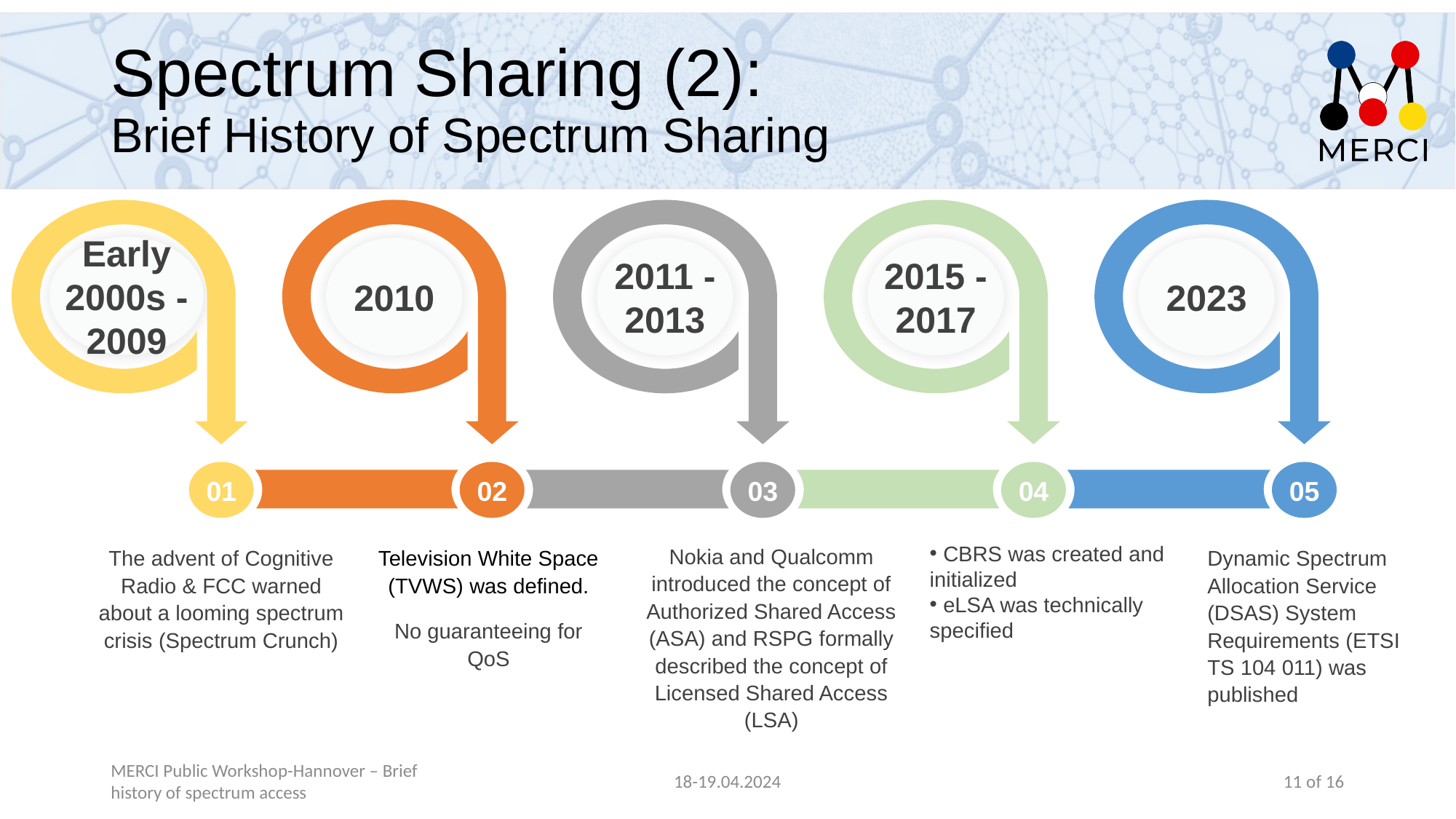

# Spectrum Sharing (2): Brief History of Spectrum Sharing

Early
2000s - 2009
2010
2011 - 2013
2015 - 2017
2023
01
02
03
04
05

Nokia and Qualcomm introduced the concept of Authorized Shared Access (ASA) and RSPG formally described the concept of Licensed Shared Access (LSA)
The advent of Cognitive Radio & FCC warned about a looming spectrum crisis (Spectrum Crunch)
Television White Space (TVWS) was defined.
No guaranteeing for QoS

Dynamic Spectrum Allocation Service (DSAS) System Requirements (ETSI TS 104 011) was published
 CBRS was created and initialized
 eLSA was technically specified
MERCI Public Workshop-Hannover – Brief history of spectrum access
18-19.04.2024
11 of 16